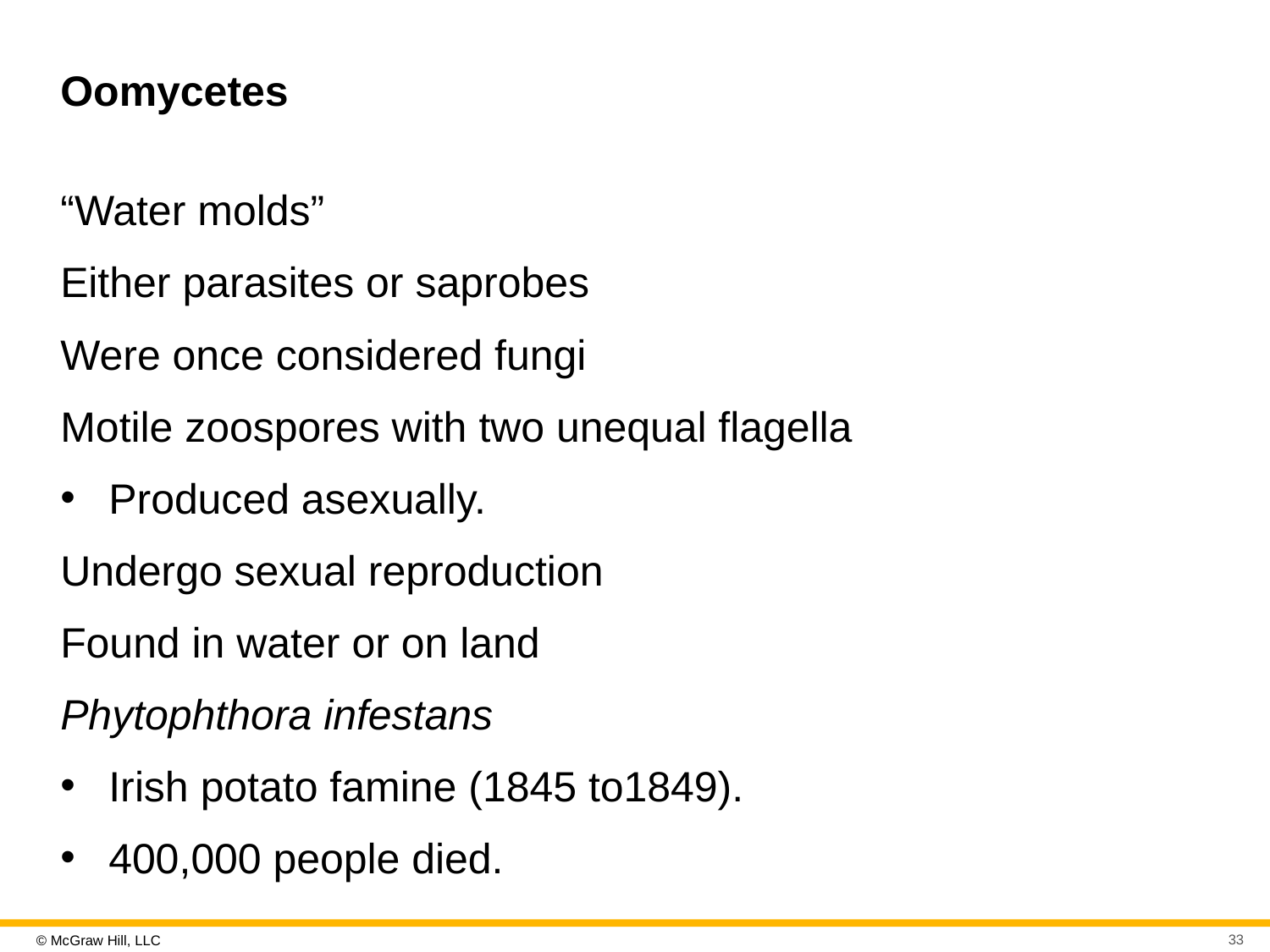

# Oomycetes
“Water molds”
Either parasites or saprobes
Were once considered fungi
Motile zoospores with two unequal flagella
Produced asexually.
Undergo sexual reproduction
Found in water or on land
Phytophthora infestans
Irish potato famine (1845 to1849).
400,000 people died.
33